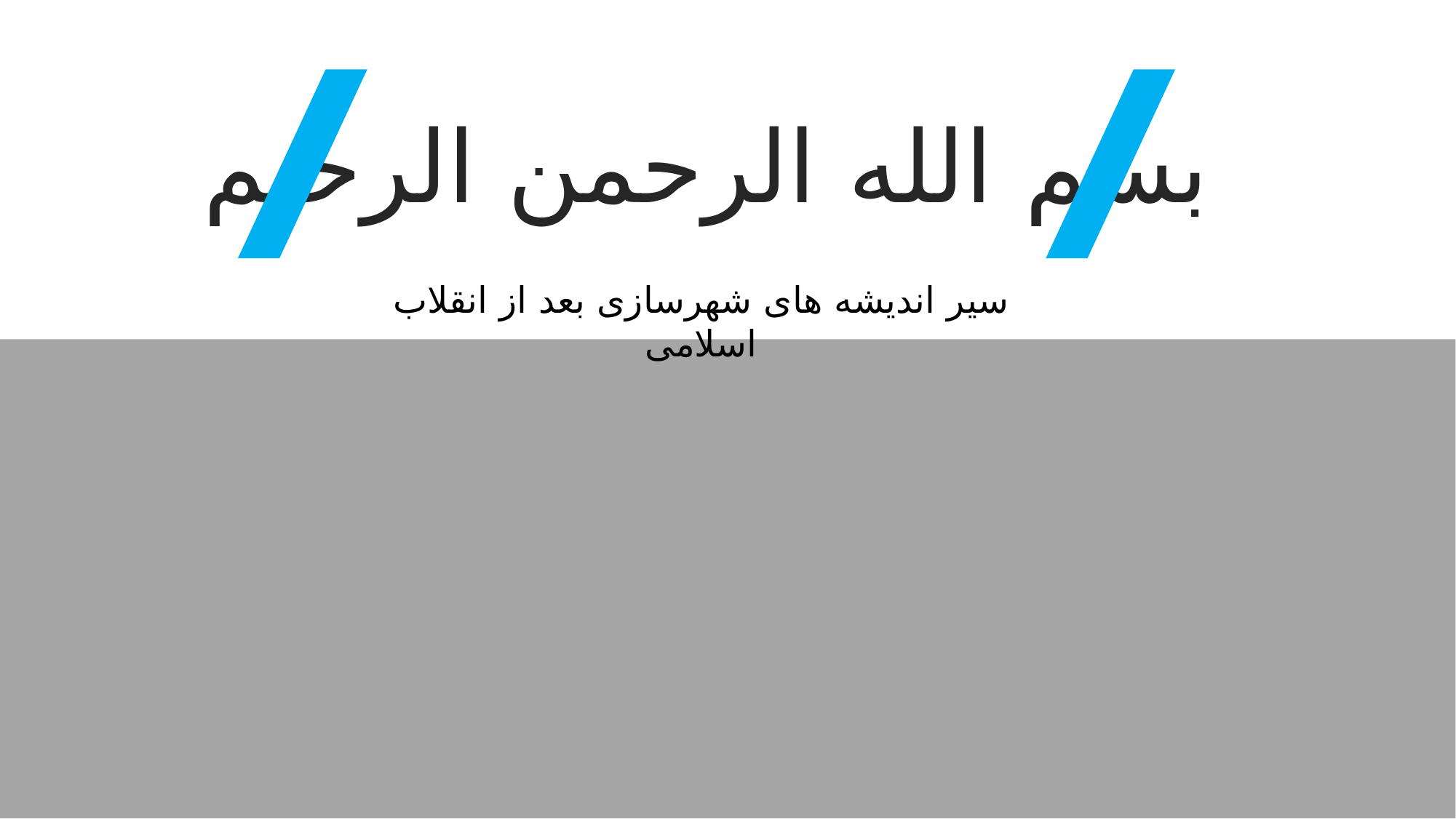

بسم الله الرحمن الرحیم
سیر اندیشه های شهرسازی بعد از انقلاب اسلامی